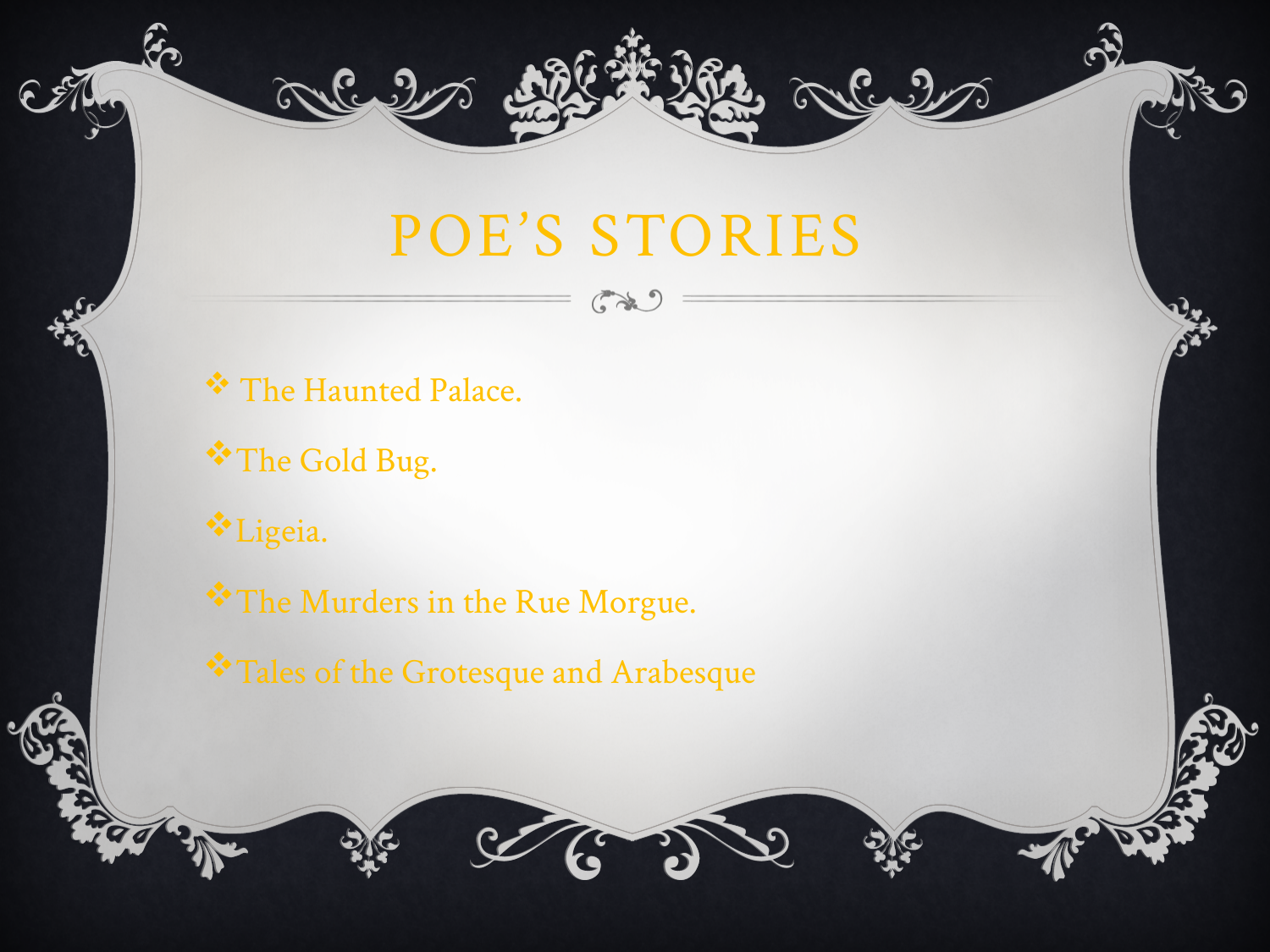

# Poe’s Stories
 The Haunted Palace.
The Gold Bug.
Ligeia.
The Murders in the Rue Morgue.
Tales of the Grotesque and Arabesque